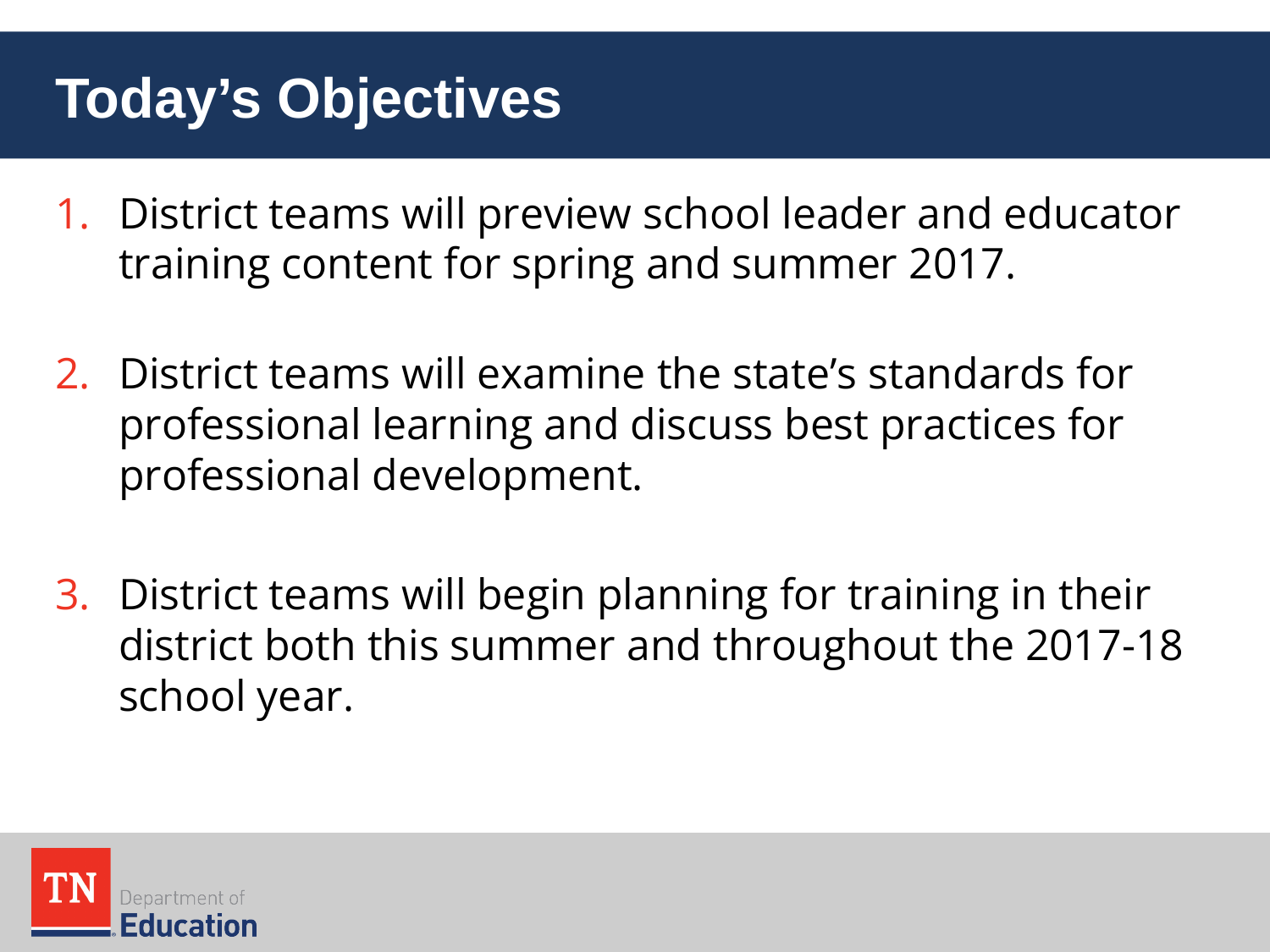

# Today’s Objectives
District teams will preview school leader and educator training content for spring and summer 2017.
District teams will examine the state’s standards for professional learning and discuss best practices for professional development.

District teams will begin planning for training in their district both this summer and throughout the 2017-18 school year.